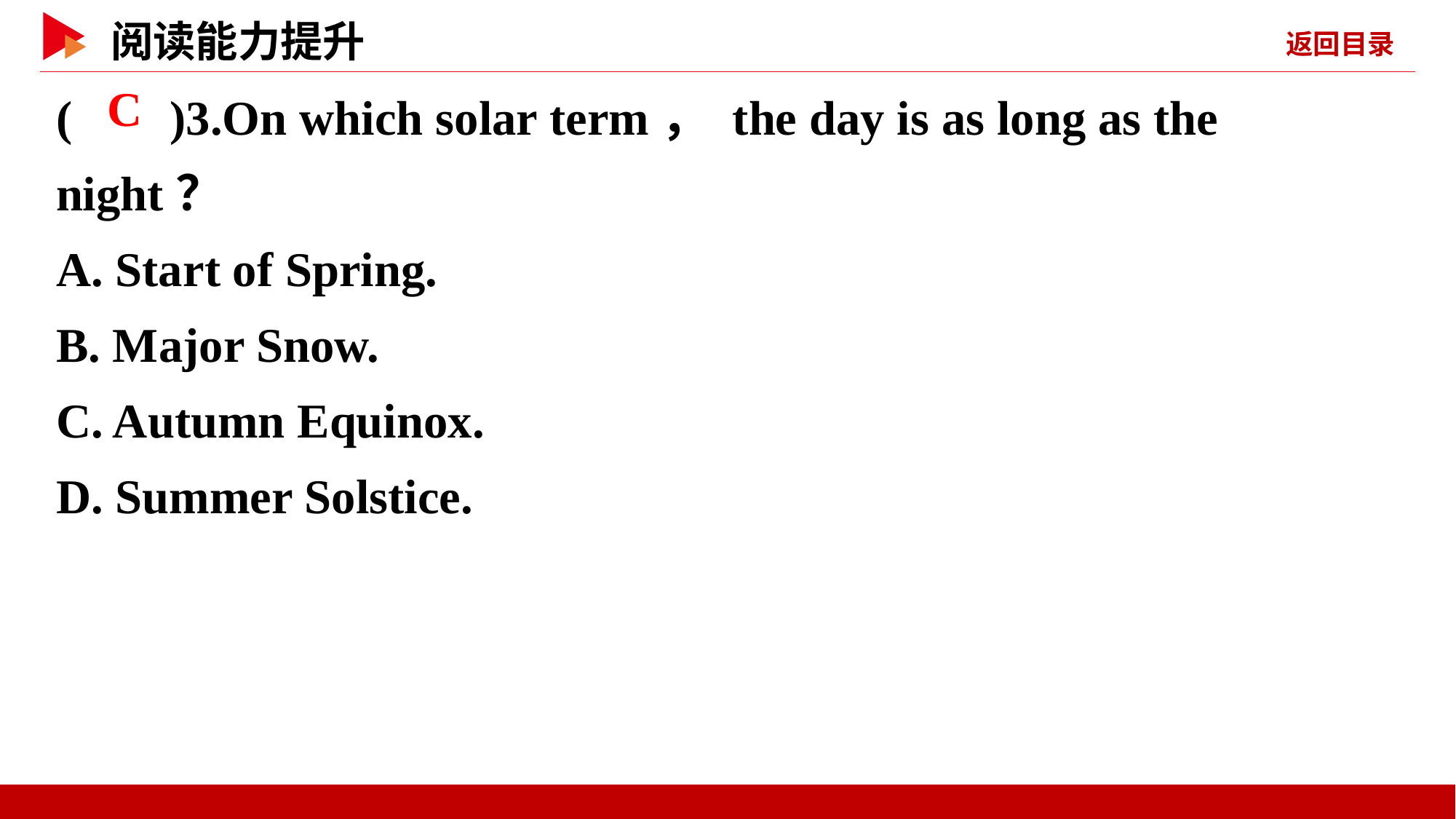

(        )3.On which solar term， the day is as long as the night？
A. Start of Spring.
B. Major Snow.
C. Autumn Equinox.
D. Summer Solstice.

   C